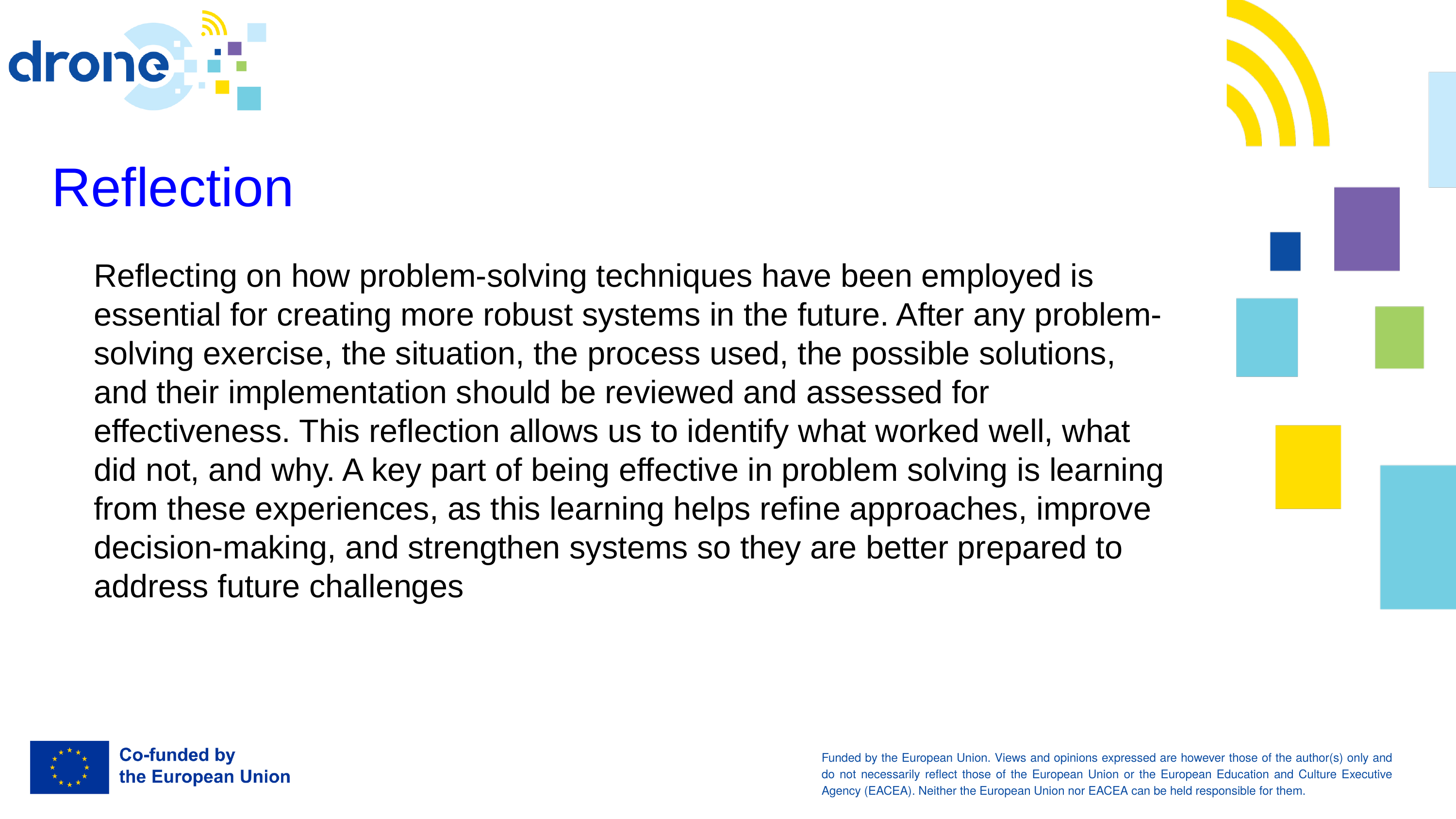

Reflection
.
02.
Reflecting on how problem-solving techniques have been employed is essential for creating more robust systems in the future. After any problem-solving exercise, the situation, the process used, the possible solutions, and their implementation should be reviewed and assessed for effectiveness. This reflection allows us to identify what worked well, what did not, and why. A key part of being effective in problem solving is learning from these experiences, as this learning helps refine approaches, improve decision-making, and strengthen systems so they are better prepared to address future challenges
03.
04.

Funded by the European Union. Views and opinions expressed are however those of the author(s) only and do not necessarily reflect those of the European Union or the European Education and Culture Executive Agency (EACEA). Neither the European Union nor EACEA can be held responsible for them.